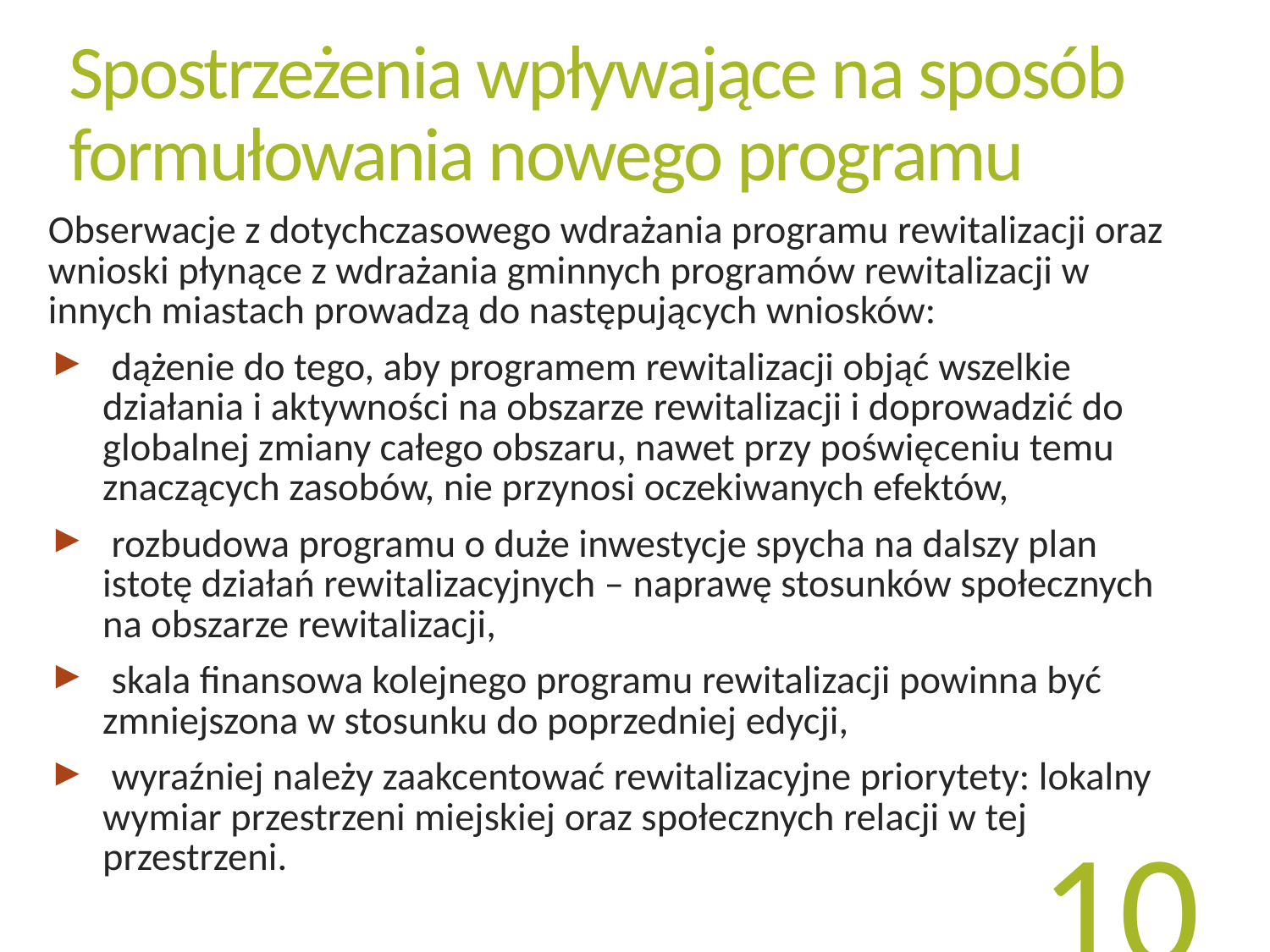

Spostrzeżenia wpływające na sposób formułowania nowego programu
Obserwacje z dotychczasowego wdrażania programu rewitalizacji oraz wnioski płynące z wdrażania gminnych programów rewitalizacji w innych miastach prowadzą do następujących wniosków:
 dążenie do tego, aby programem rewitalizacji objąć wszelkie działania i aktywności na obszarze rewitalizacji i doprowadzić do globalnej zmiany całego obszaru, nawet przy poświęceniu temu znaczących zasobów, nie przynosi oczekiwanych efektów,
 rozbudowa programu o duże inwestycje spycha na dalszy plan istotę działań rewitalizacyjnych – naprawę stosunków społecznych na obszarze rewitalizacji,
 skala finansowa kolejnego programu rewitalizacji powinna być zmniejszona w stosunku do poprzedniej edycji,
 wyraźniej należy zaakcentować rewitalizacyjne priorytety: lokalny wymiar przestrzeni miejskiej oraz społecznych relacji w tej przestrzeni.
10